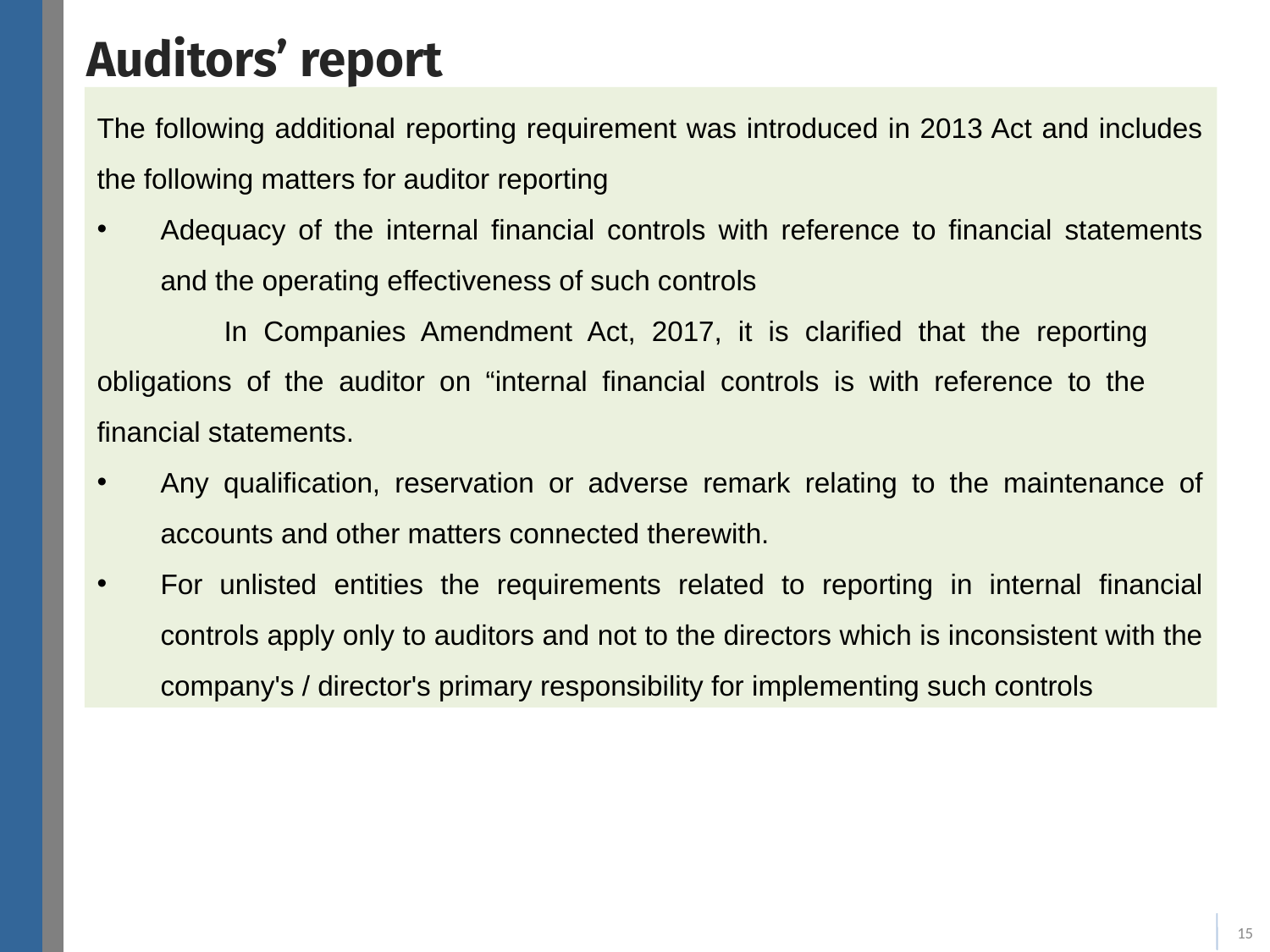

# Auditors’ report
The following additional reporting requirement was introduced in 2013 Act and includes the following matters for auditor reporting
Adequacy of the internal financial controls with reference to financial statements and the operating effectiveness of such controls
	In Companies Amendment Act, 2017, it is clarified that the reporting 	obligations of the auditor on “internal financial controls is with reference to the 	financial statements.
Any qualification, reservation or adverse remark relating to the maintenance of accounts and other matters connected therewith.
For unlisted entities the requirements related to reporting in internal financial controls apply only to auditors and not to the directors which is inconsistent with the company's / director's primary responsibility for implementing such controls
15